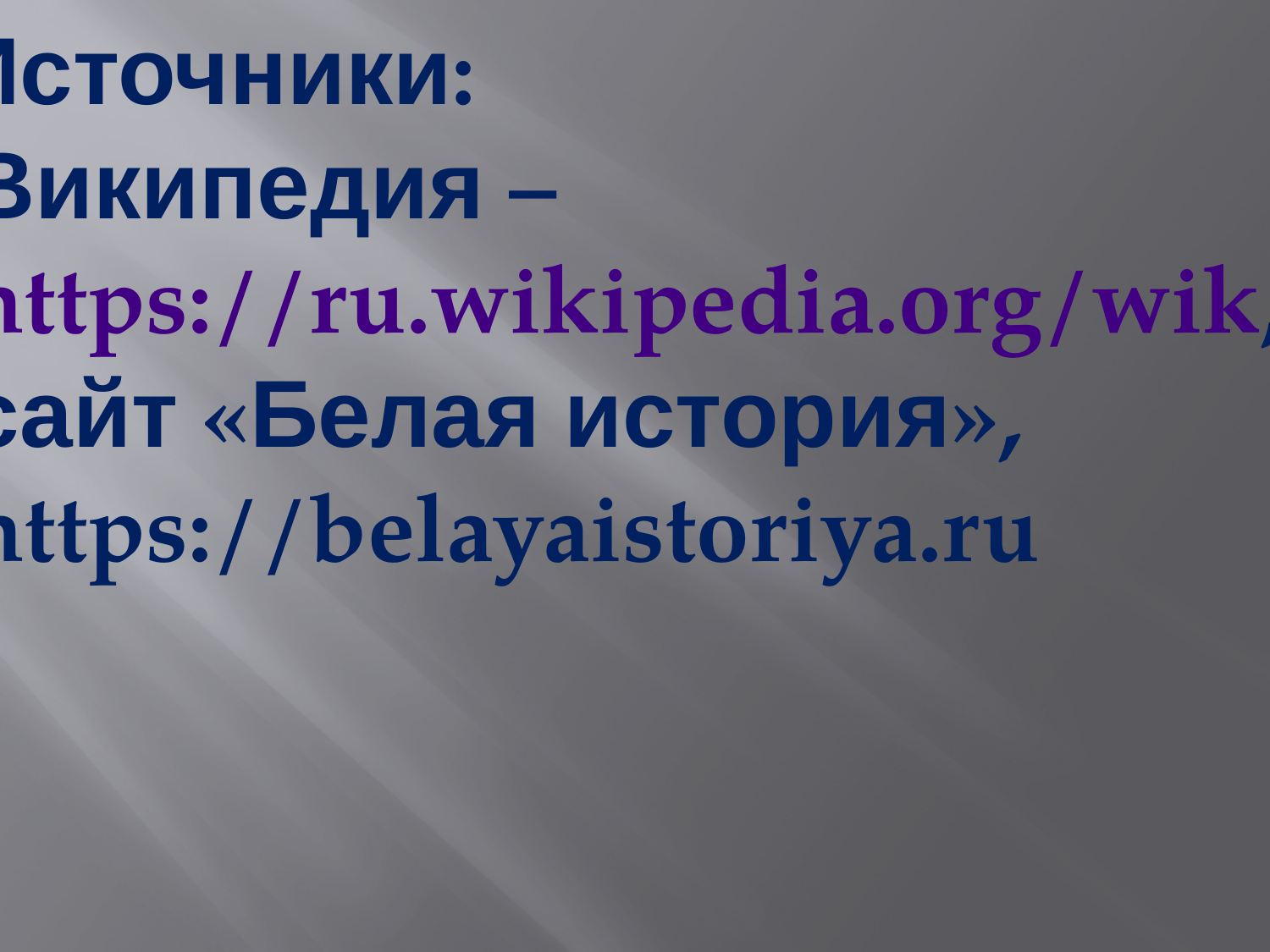

. Источники:
 Википедия –
 https://ru.wikipedia.org/wik,
 сайт «Белая история»,
 https://belayaistoriya.ru